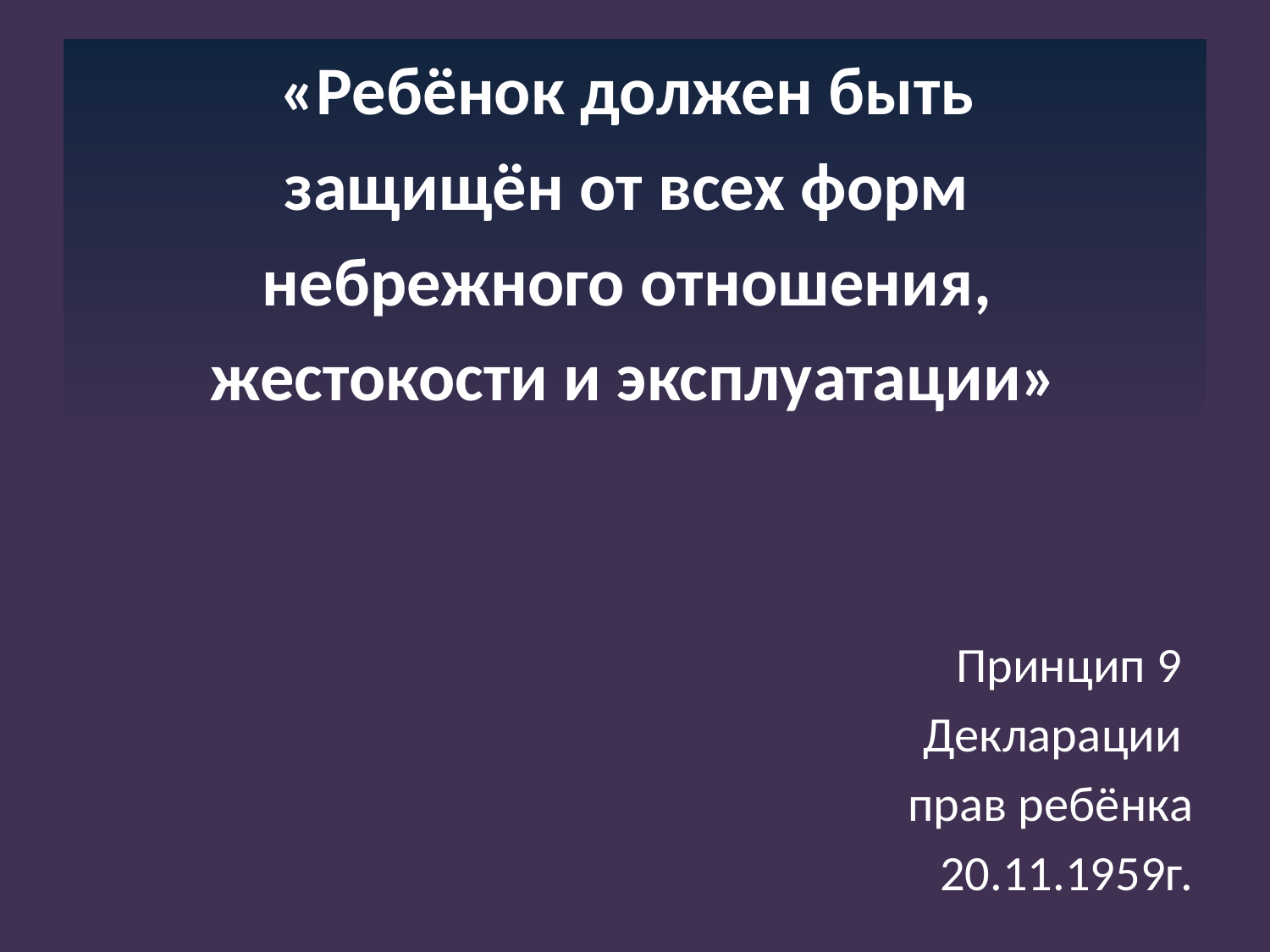

#
«Ребёнок должен быть
защищён от всех форм
небрежного отношения,
жестокости и эксплуатации»

Принцип 9
Декларации
прав ребёнка
20.11.1959г.